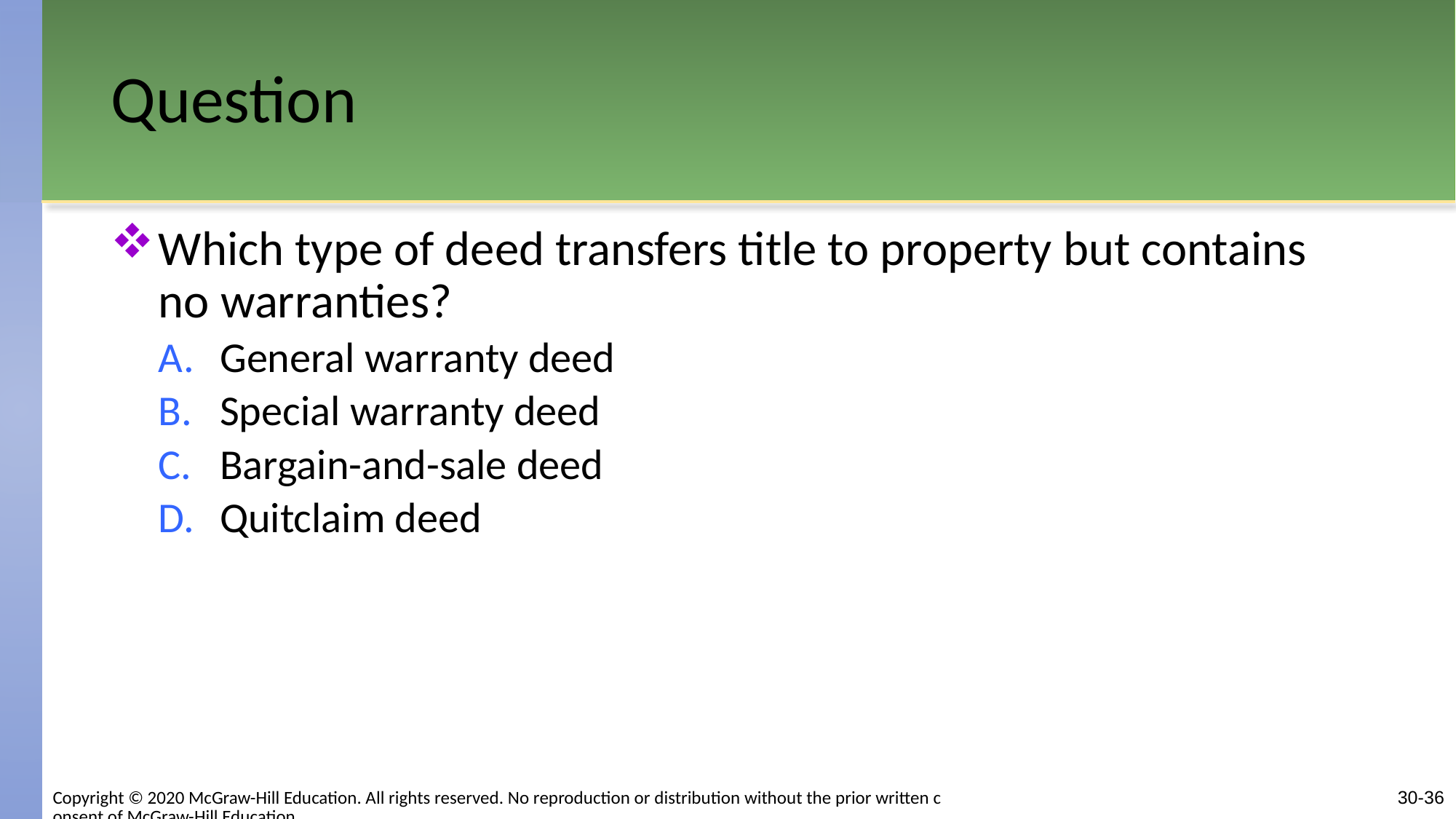

# Question
Which type of deed transfers title to property but contains no warranties?
General warranty deed
Special warranty deed
Bargain-and-sale deed
Quitclaim deed
Copyright © 2020 McGraw-Hill Education. All rights reserved. No reproduction or distribution without the prior written consent of McGraw-Hill Education.
30-36